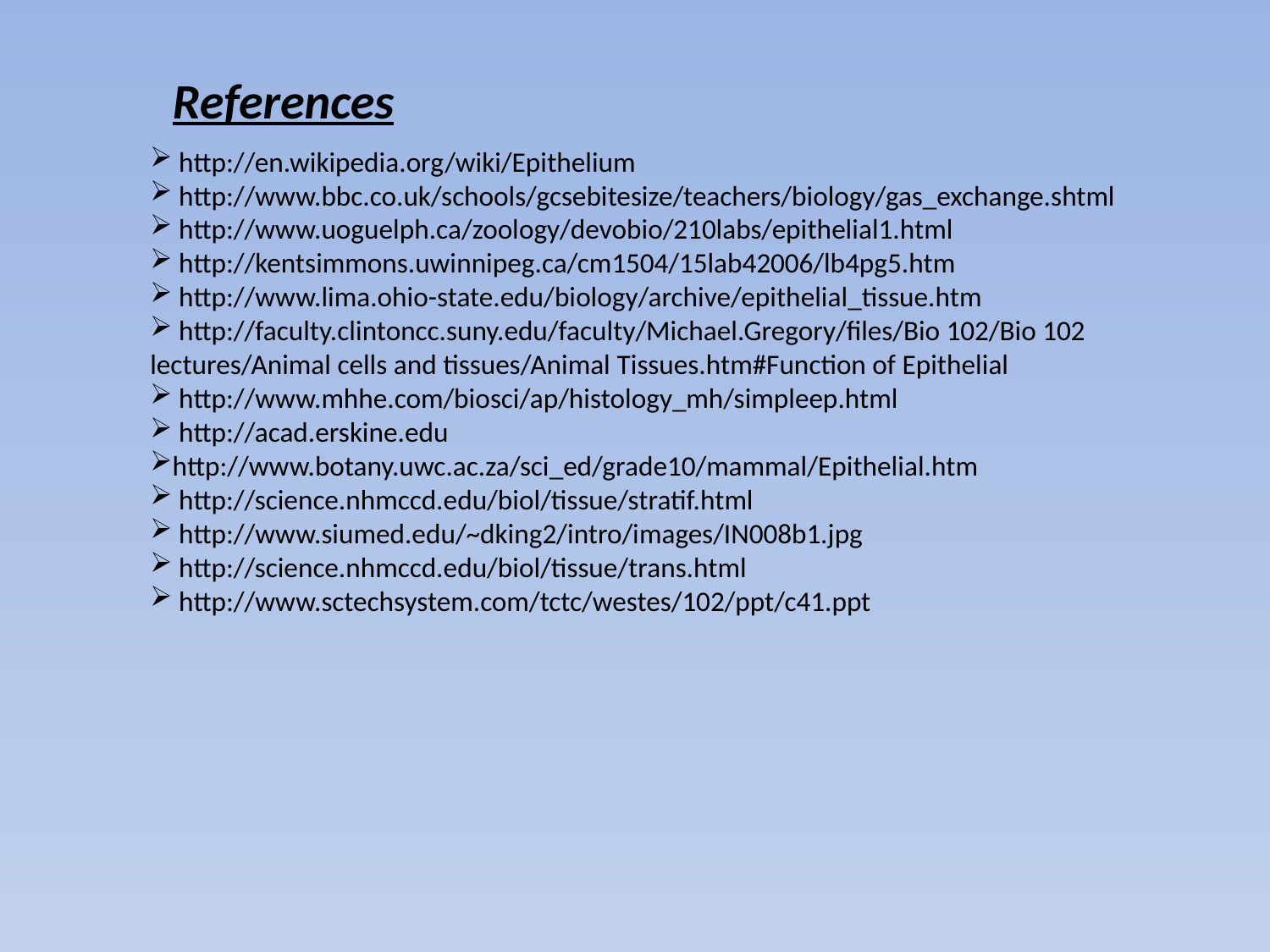

References
 http://en.wikipedia.org/wiki/Epithelium
 http://www.bbc.co.uk/schools/gcsebitesize/teachers/biology/gas_exchange.shtml
 http://www.uoguelph.ca/zoology/devobio/210labs/epithelial1.html
 http://kentsimmons.uwinnipeg.ca/cm1504/15lab42006/lb4pg5.htm
 http://www.lima.ohio-state.edu/biology/archive/epithelial_tissue.htm
 http://faculty.clintoncc.suny.edu/faculty/Michael.Gregory/files/Bio 102/Bio 102 lectures/Animal cells and tissues/Animal Tissues.htm#Function of Epithelial
 http://www.mhhe.com/biosci/ap/histology_mh/simpleep.html
 http://acad.erskine.edu
http://www.botany.uwc.ac.za/sci_ed/grade10/mammal/Epithelial.htm
 http://science.nhmccd.edu/biol/tissue/stratif.html
 http://www.siumed.edu/~dking2/intro/images/IN008b1.jpg
 http://science.nhmccd.edu/biol/tissue/trans.html
 http://www.sctechsystem.com/tctc/westes/102/ppt/c41.ppt